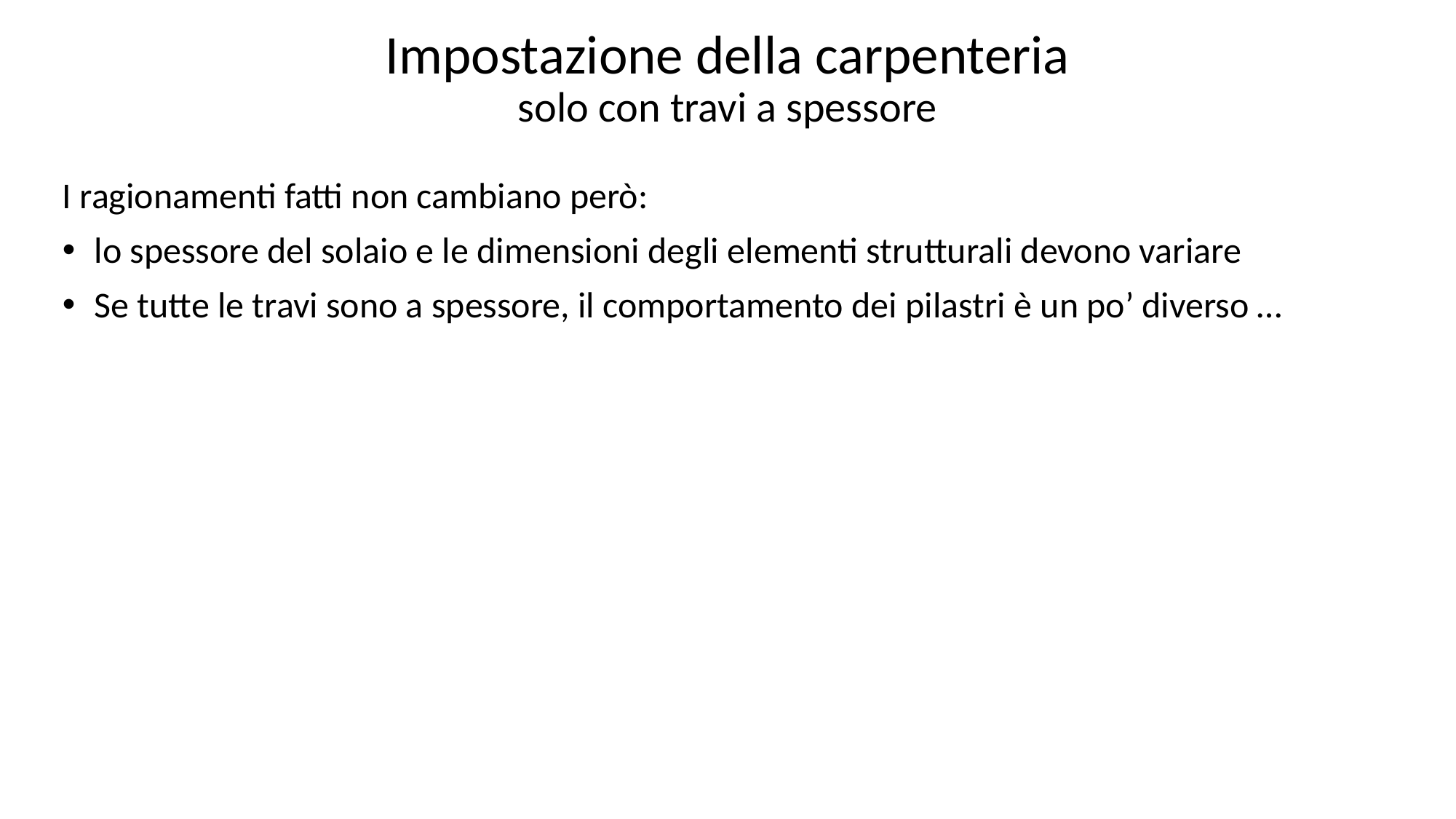

# Impostazione della carpenteria solo con travi a spessore
I ragionamenti fatti non cambiano però:
lo spessore del solaio e le dimensioni degli elementi strutturali devono variare
Se tutte le travi sono a spessore, il comportamento dei pilastri è un po’ diverso …